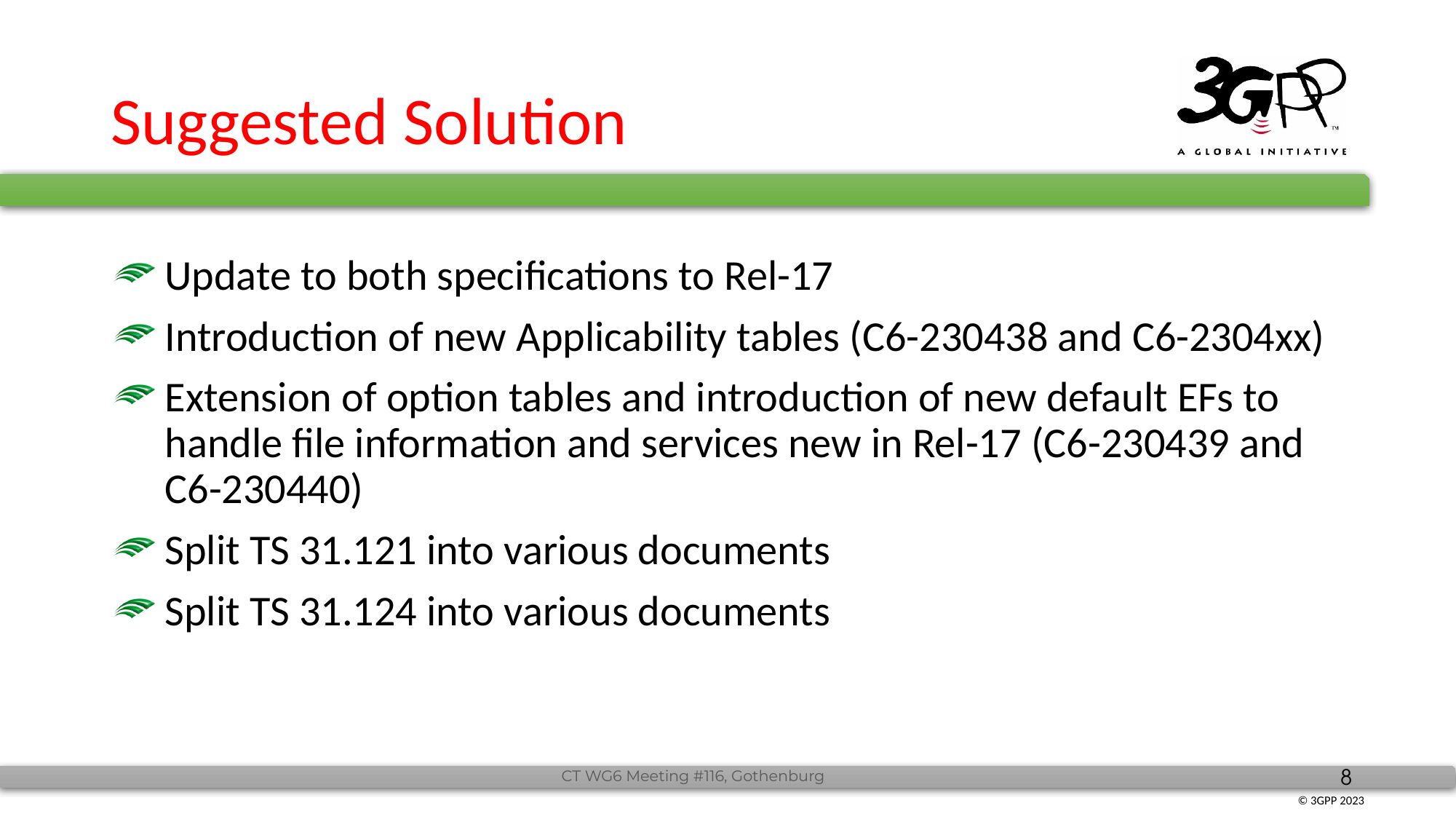

# Suggested Solution
Update to both specifications to Rel-17
Introduction of new Applicability tables (C6-230438 and C6-2304xx)
Extension of option tables and introduction of new default EFs to handle file information and services new in Rel-17 (C6-230439 and C6-230440)
Split TS 31.121 into various documents
Split TS 31.124 into various documents